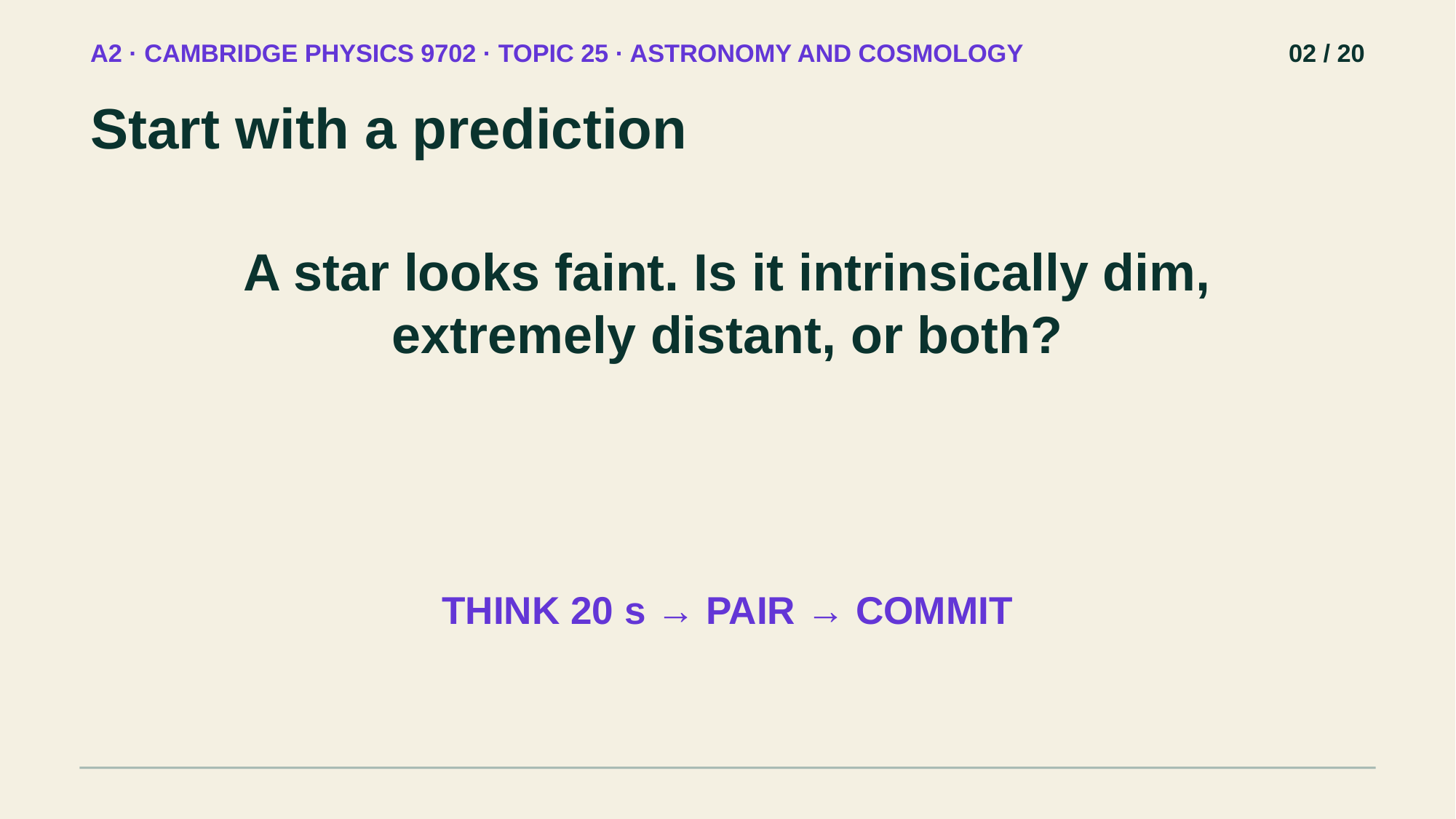

A2 · CAMBRIDGE PHYSICS 9702 · TOPIC 25 · ASTRONOMY AND COSMOLOGY
02 / 20
Start with a prediction
A star looks faint. Is it intrinsically dim, extremely distant, or both?
THINK 20 s → PAIR → COMMIT